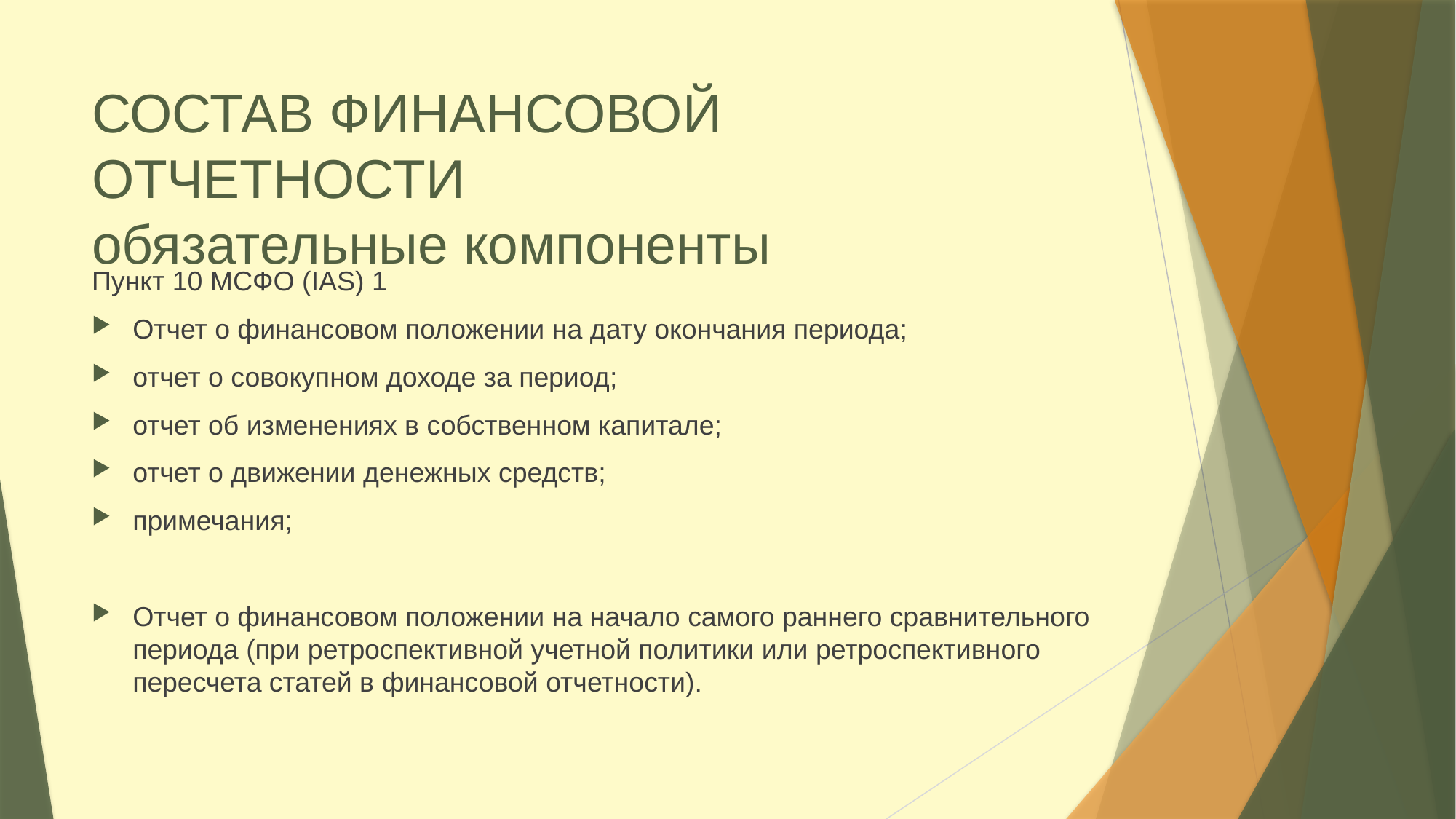

# СОСТАВ ФИНАНСОВОЙ ОТЧЕТНОСТИ обязательные компоненты
Пункт 10 МСФО (IAS) 1
Отчет о финансовом положении на дату окончания периода;
отчет о совокупном доходе за период;
отчет об изменениях в собственном капитале;
отчет о движении денежных средств;
примечания;

Отчет о финансовом положении на начало самого раннего сравнительного периода (при ретроспективной учетной политики или ретроспективного пересчета статей в финансовой отчетности).